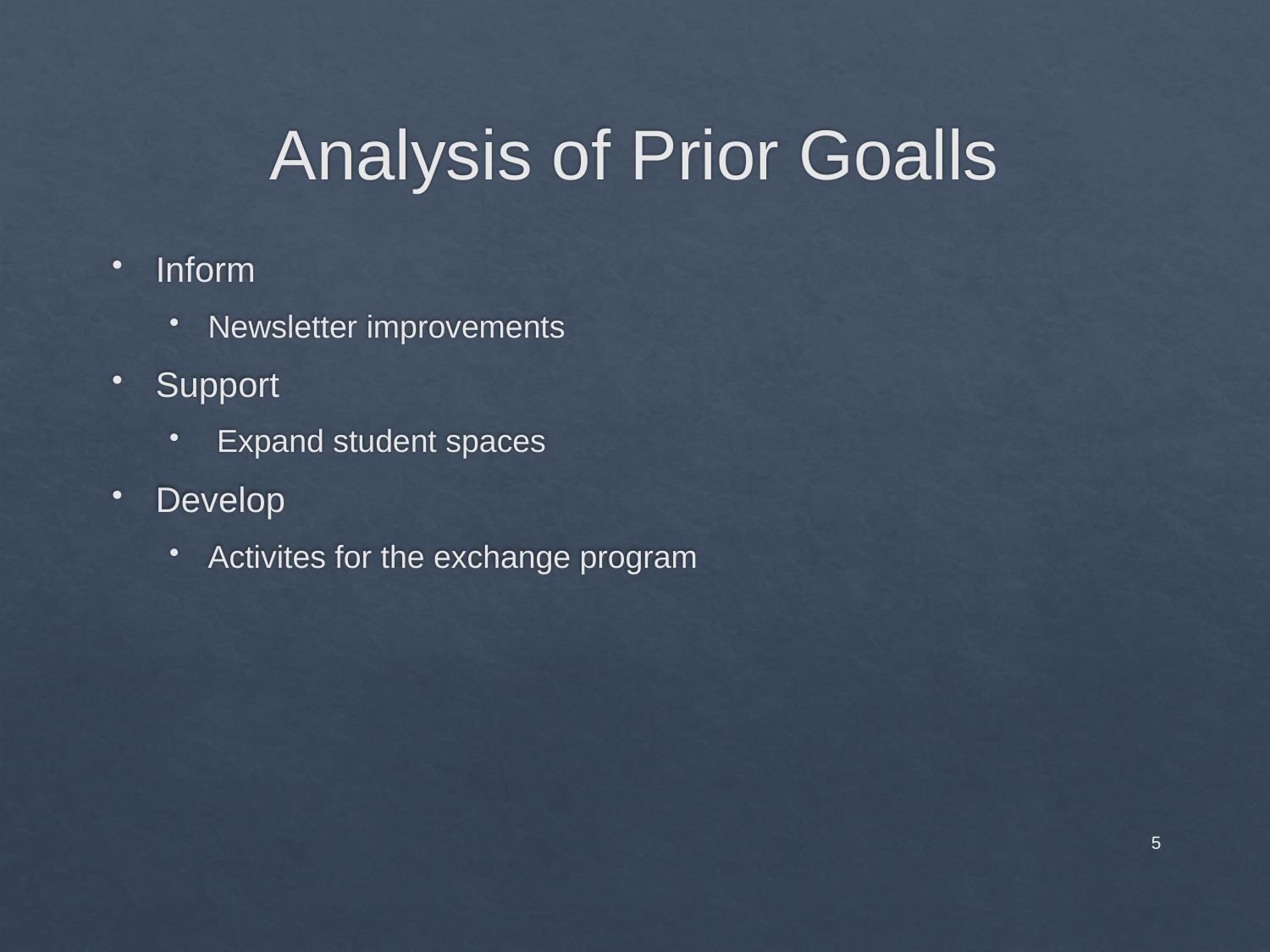

# Analysis of Prior Goalls
Inform
Newsletter improvements
Support
 Expand student spaces
Develop
Activites for the exchange program
5